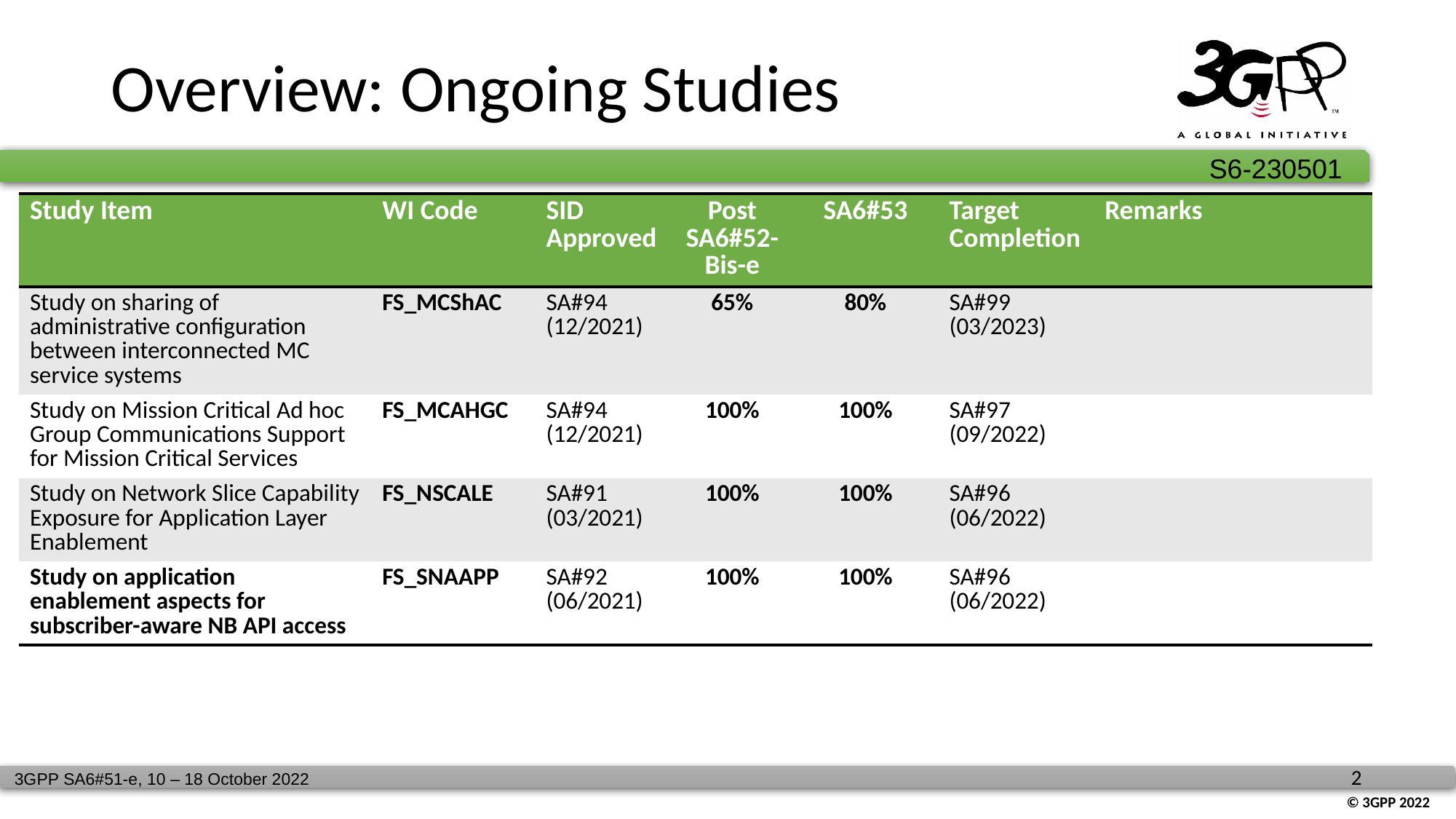

# Overview: Ongoing Studies
| Study Item | WI Code | SID Approved | Post SA6#52-Bis-e | SA6#53 | Target Completion | Remarks |
| --- | --- | --- | --- | --- | --- | --- |
| Study on sharing of administrative configuration between interconnected MC service systems | FS\_MCShAC | SA#94 (12/2021) | 65% | 80% | SA#99 (03/2023) |  |
| Study on Mission Critical Ad hoc Group Communications Support for Mission Critical Services | FS\_MCAHGC | SA#94 (12/2021) | 100% | 100% | SA#97 (09/2022) |  |
| Study on Network Slice Capability Exposure for Application Layer Enablement | FS\_NSCALE | SA#91 (03/2021) | 100% | 100% | SA#96 (06/2022) |  |
| Study on application enablement aspects for subscriber-aware NB API access | FS\_SNAAPP | SA#92 (06/2021) | 100% | 100% | SA#96 (06/2022) |  |